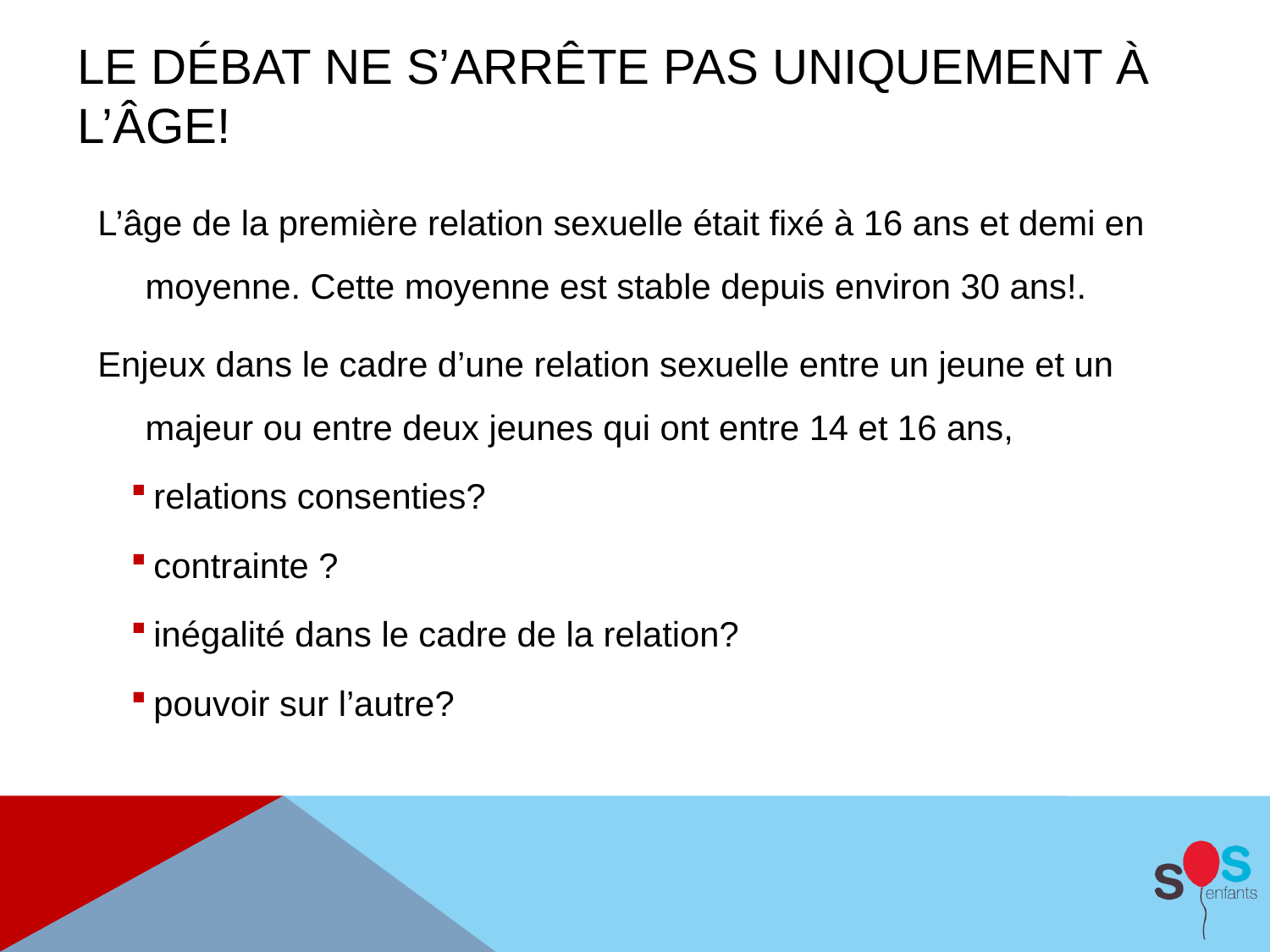

# Le débat ne s’arrête pas uniquement à l’âge!
L’âge de la première relation sexuelle était fixé à 16 ans et demi en moyenne. Cette moyenne est stable depuis environ 30 ans!.
Enjeux dans le cadre d’une relation sexuelle entre un jeune et un majeur ou entre deux jeunes qui ont entre 14 et 16 ans,
relations consenties?
contrainte ?
inégalité dans le cadre de la relation?
pouvoir sur l’autre?